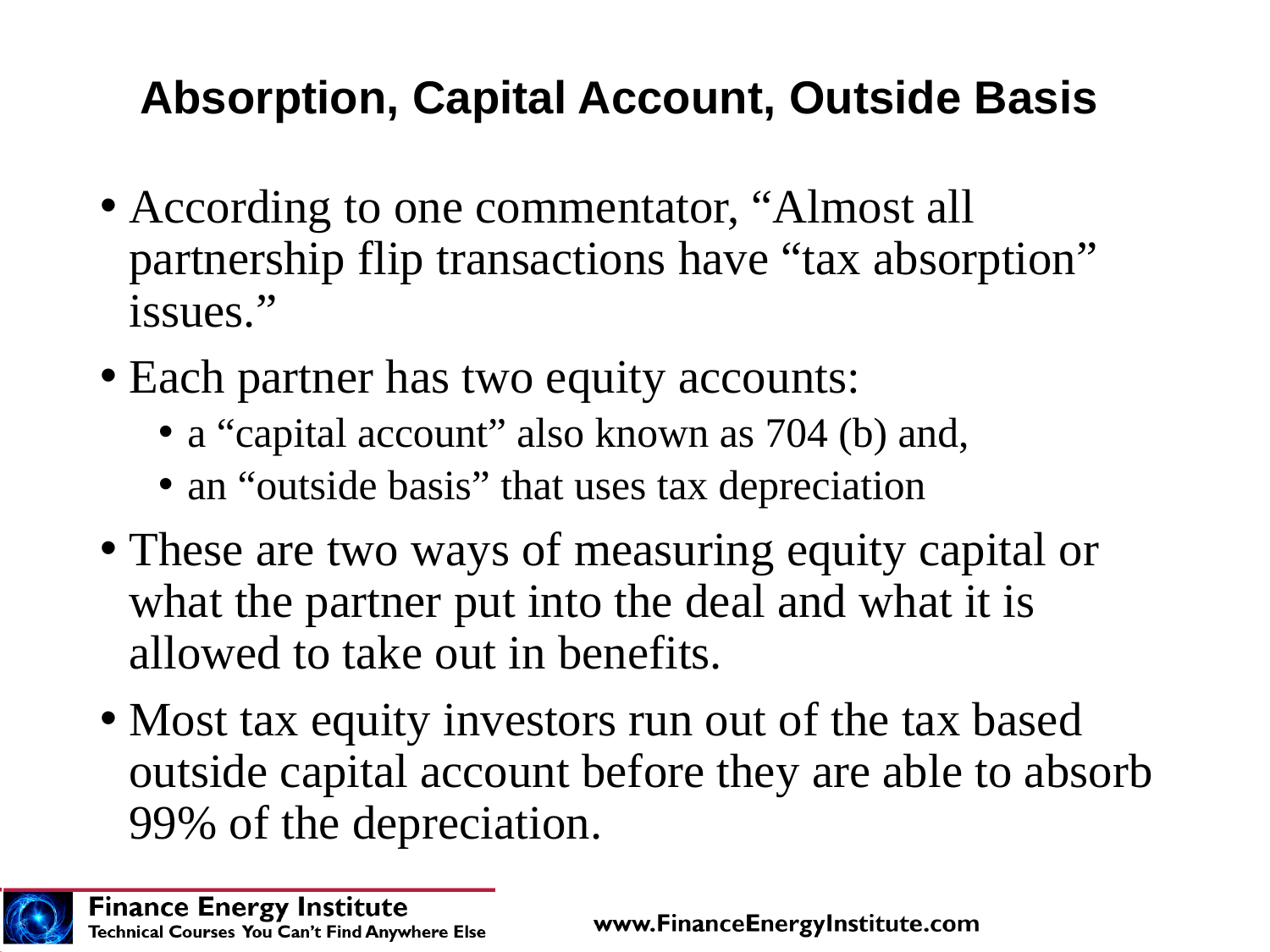

# Absorption, Capital Account, Outside Basis
According to one commentator, “Almost all partnership flip transactions have “tax absorption” issues.”
Each partner has two equity accounts:
a “capital account” also known as 704 (b) and,
an “outside basis” that uses tax depreciation
These are two ways of measuring equity capital or what the partner put into the deal and what it is allowed to take out in benefits.
Most tax equity investors run out of the tax based outside capital account before they are able to absorb 99% of the depreciation.